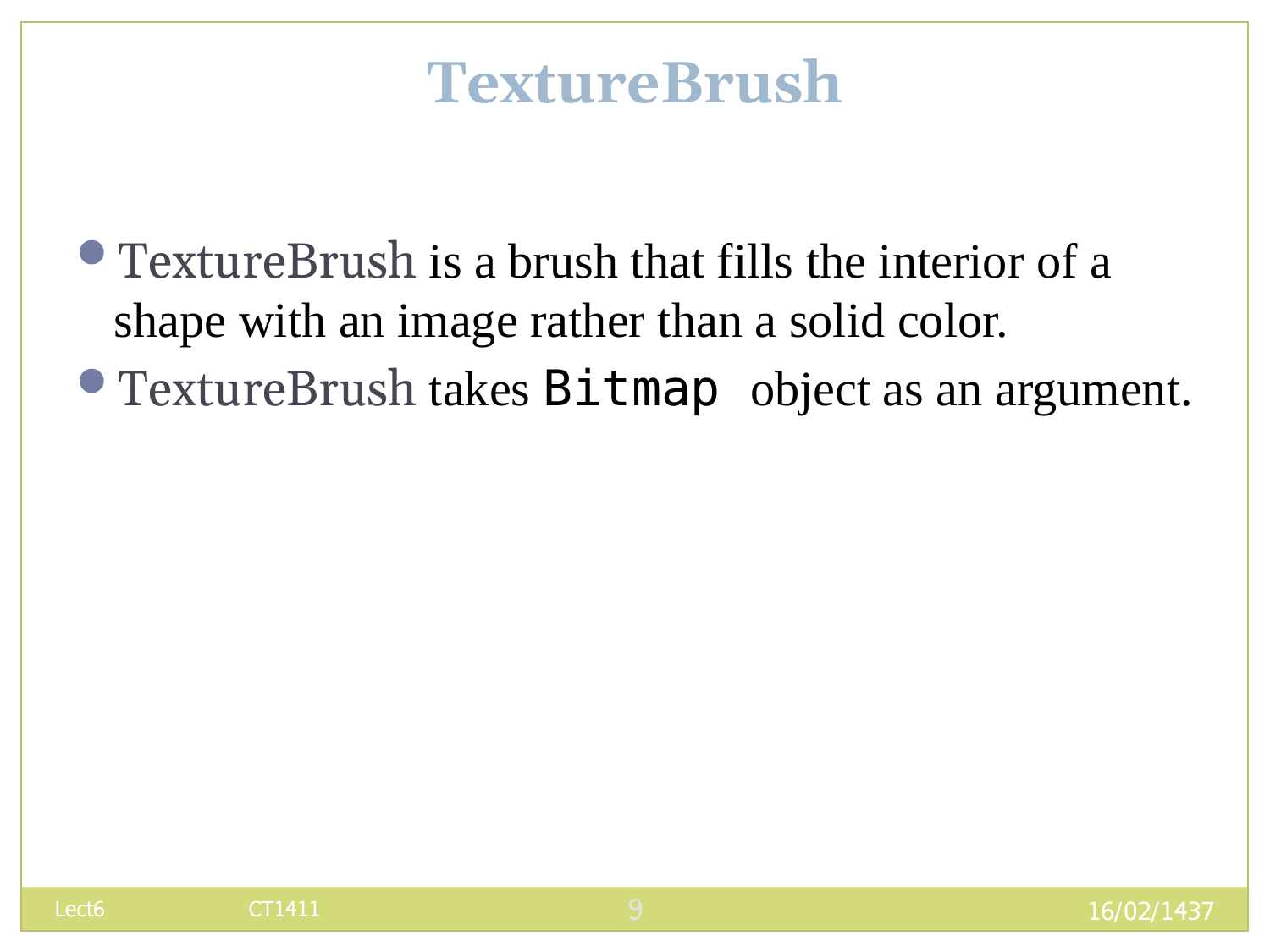

TextureBrush
TextureBrush is a brush that fills the interior of a shape with an image rather than a solid color.
TextureBrush takes Bitmap object as an argument.

9
16/02/1437
Lect6                      CT1411